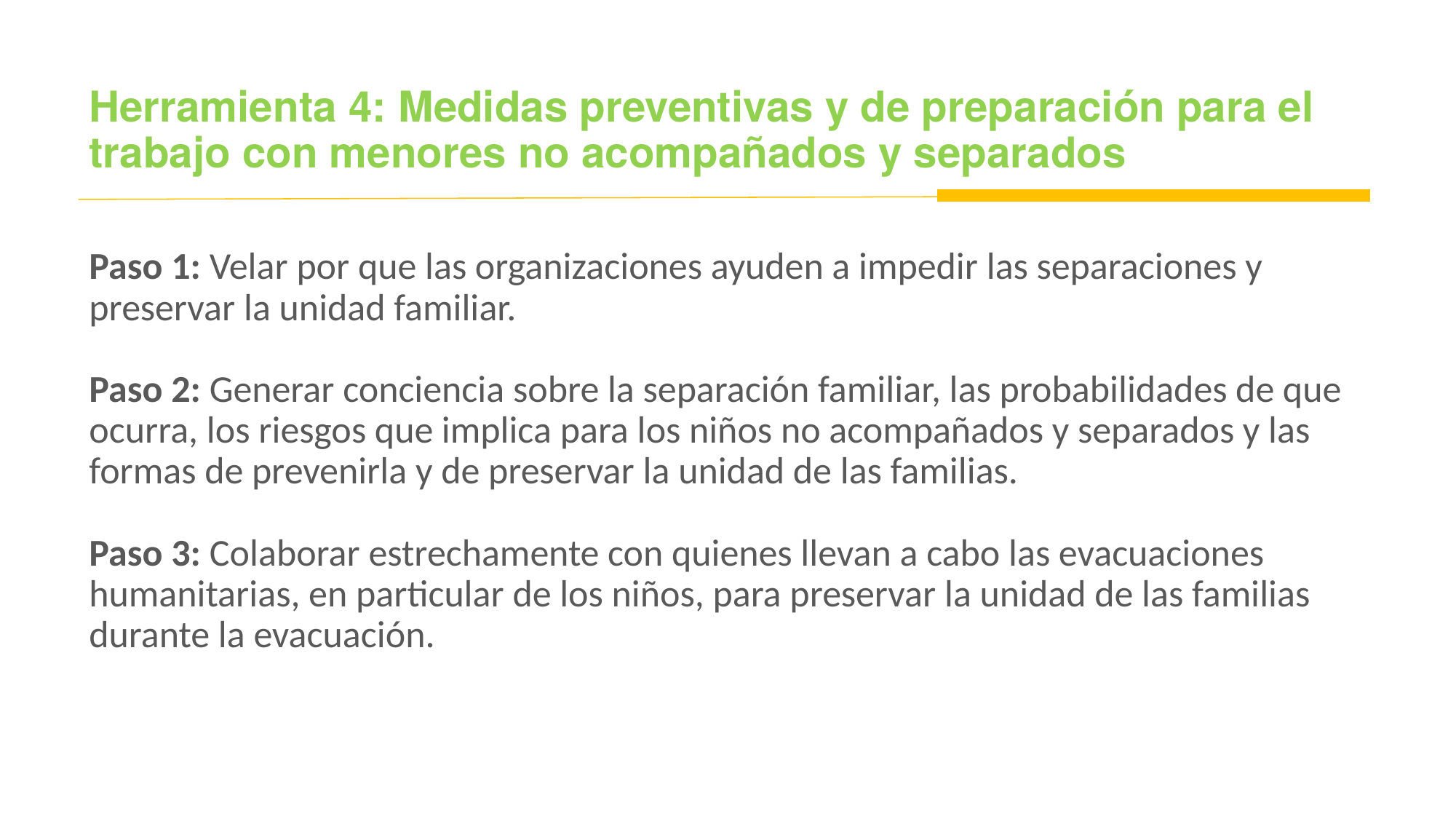

# Herramienta 4: Medidas preventivas y de preparación para el trabajo con menores no acompañados y separados
Paso 1: Velar por que las organizaciones ayuden a impedir las separaciones y preservar la unidad familiar.

Paso 2: Generar conciencia sobre la separación familiar, las probabilidades de que ocurra, los riesgos que implica para los niños no acompañados y separados y las formas de prevenirla y de preservar la unidad de las familias.

Paso 3: Colaborar estrechamente con quienes llevan a cabo las evacuaciones humanitarias, en particular de los niños, para preservar la unidad de las familias durante la evacuación.